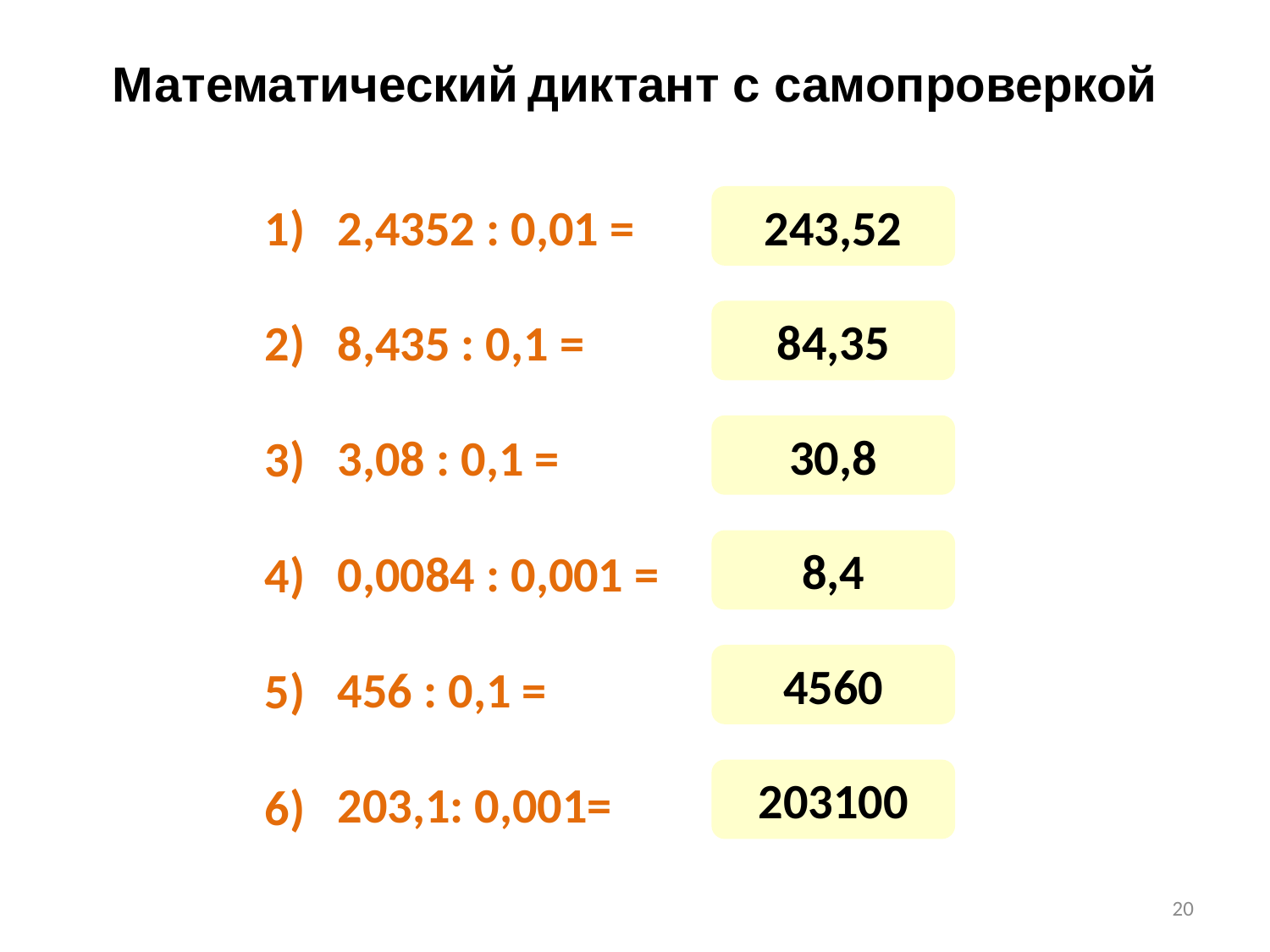

Математический диктант с самопроверкой
243,52
1)
2,4352 : 0,01 =
84,35
8,435 : 0,1 =
2)
30,8
3,08 : 0,1 =
3)
8,4
0,0084 : 0,001 =
4)
4560
456 : 0,1 =
5)
203100
203,1: 0,001=
6)
20